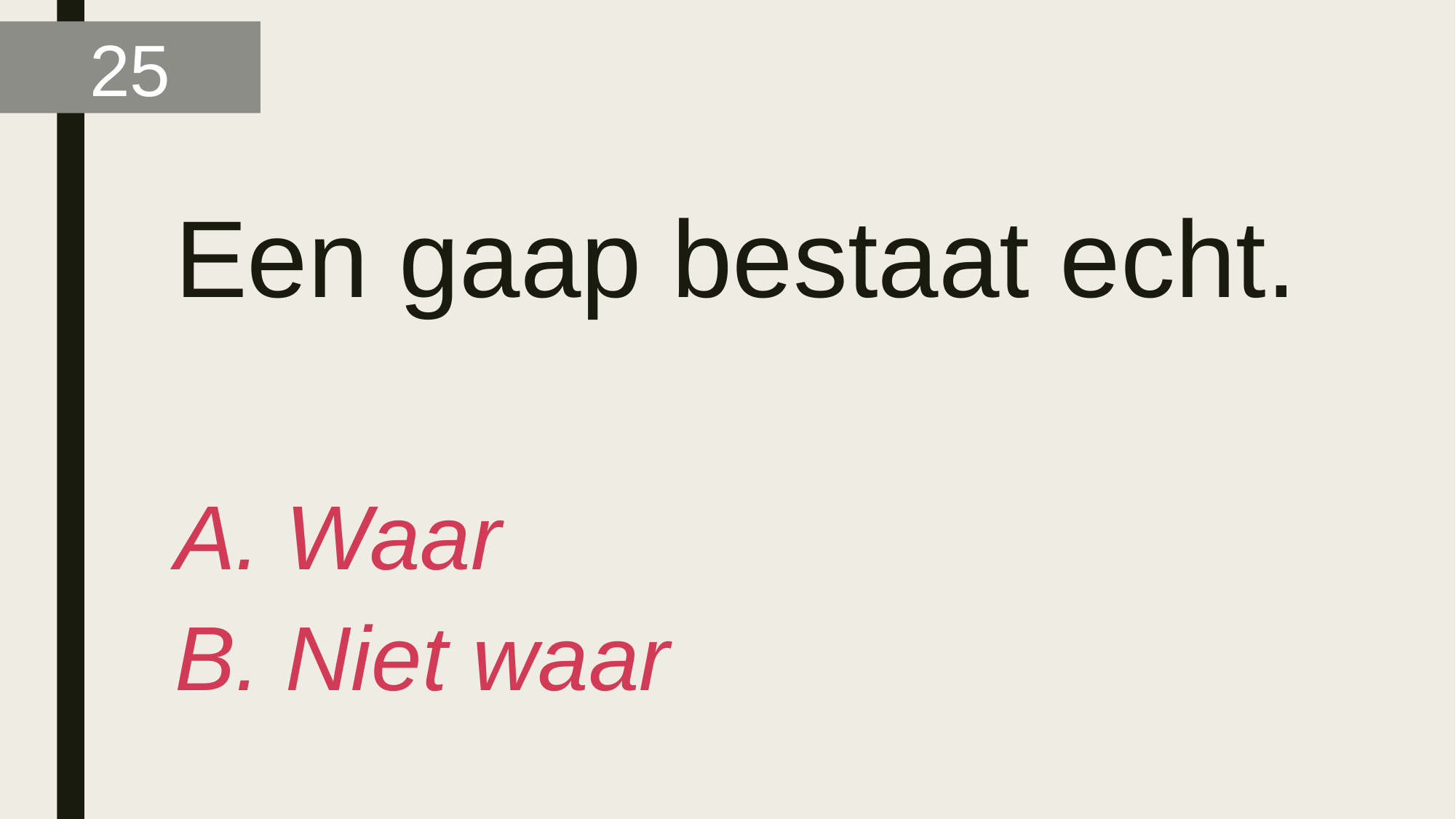

25
# Een gaap bestaat echt.

 Waar
 Niet waar